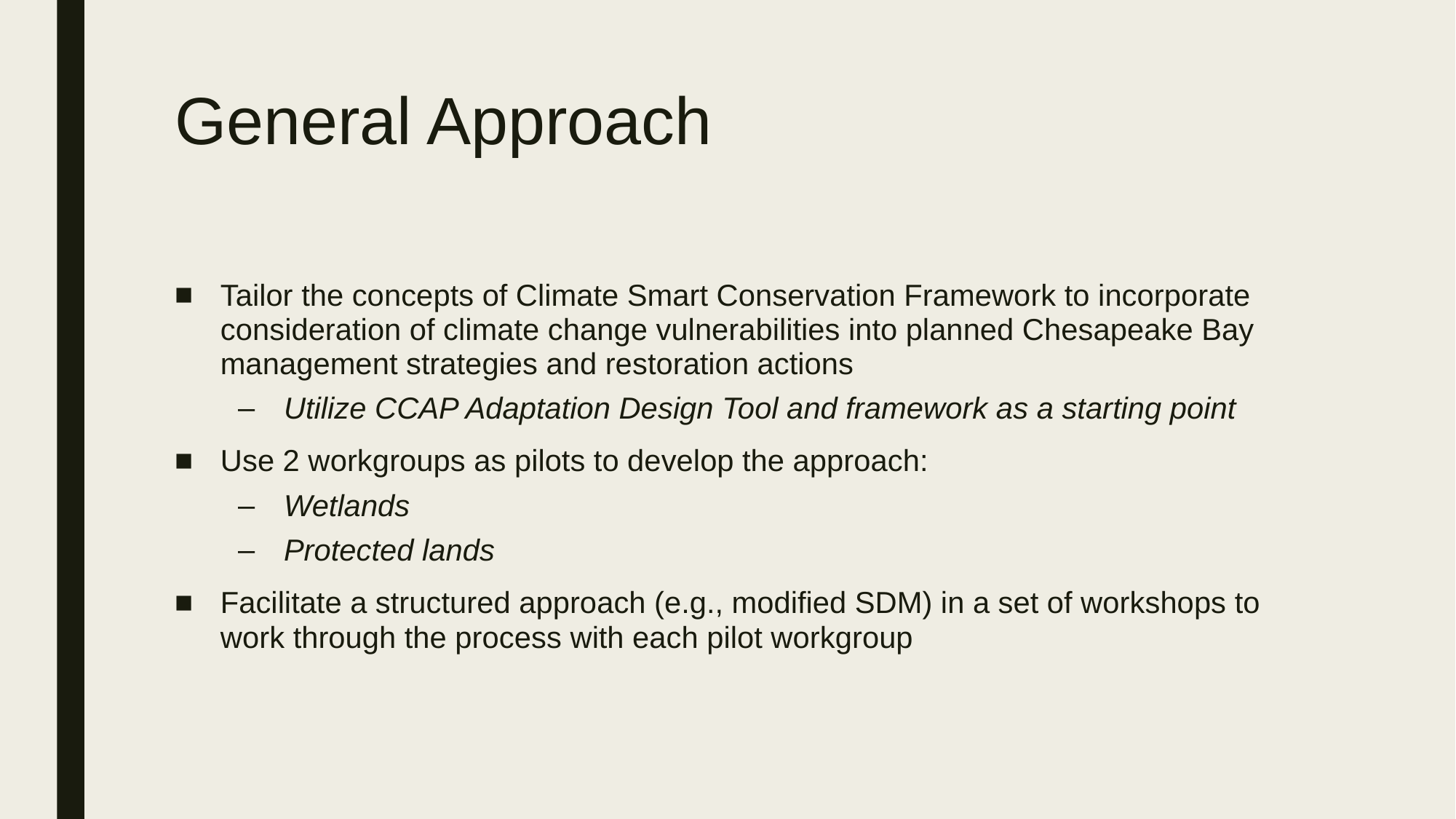

# General Approach
Tailor the concepts of Climate Smart Conservation Framework to incorporate consideration of climate change vulnerabilities into planned Chesapeake Bay management strategies and restoration actions
Utilize CCAP Adaptation Design Tool and framework as a starting point
Use 2 workgroups as pilots to develop the approach:
Wetlands
Protected lands
Facilitate a structured approach (e.g., modified SDM) in a set of workshops to work through the process with each pilot workgroup